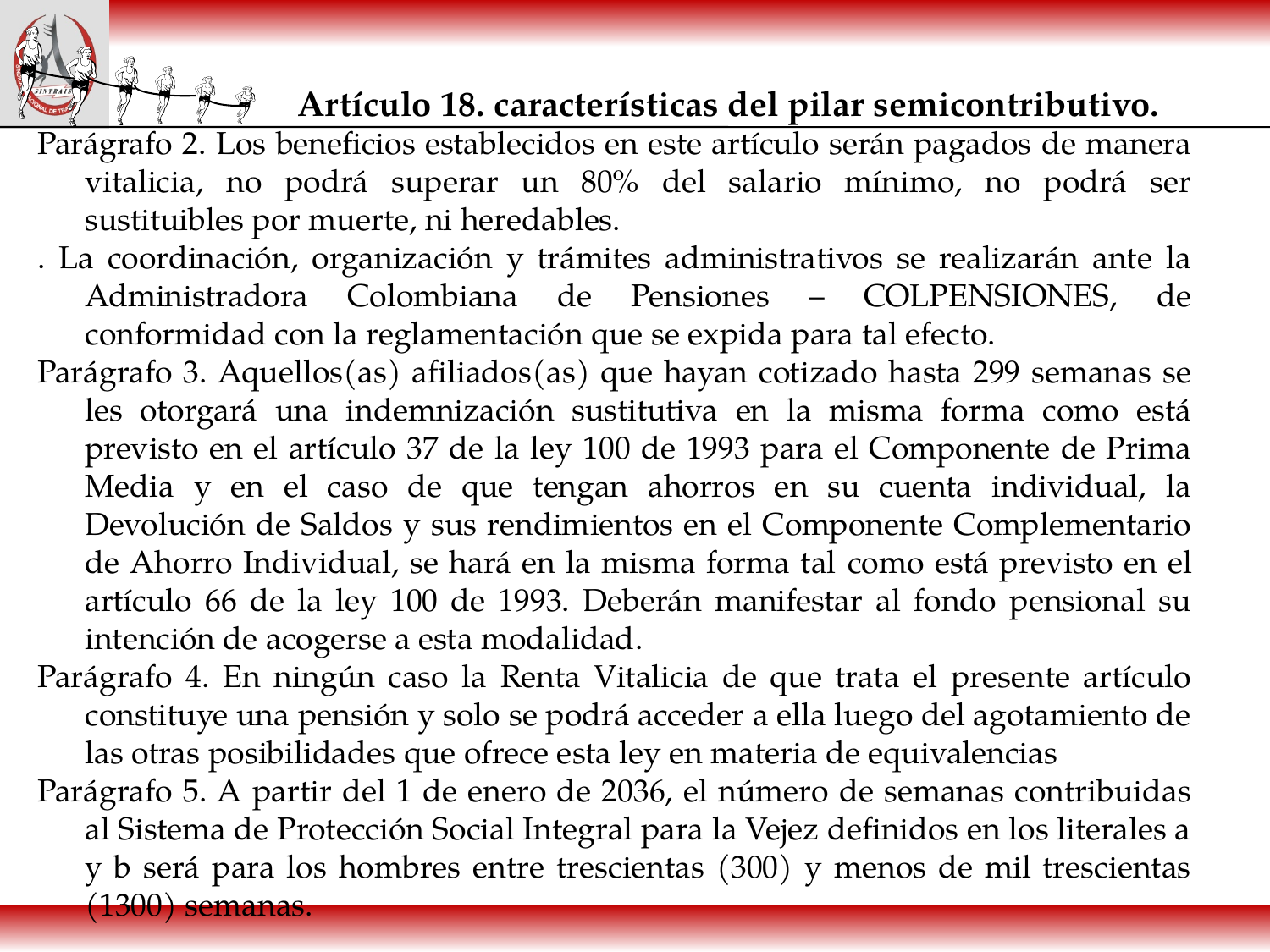

# Artículo 18. características del pilar semicontributivo.
Parágrafo 2. Los beneficios establecidos en este artículo serán pagados de manera vitalicia, no podrá superar un 80% del salario mínimo, no podrá ser sustituibles por muerte, ni heredables.
. La coordinación, organización y trámites administrativos se realizarán ante la Administradora Colombiana de Pensiones – COLPENSIONES, de conformidad con la reglamentación que se expida para tal efecto.
Parágrafo 3. Aquellos(as) afiliados(as) que hayan cotizado hasta 299 semanas se les otorgará una indemnización sustitutiva en la misma forma como está previsto en el artículo 37 de la ley 100 de 1993 para el Componente de Prima Media y en el caso de que tengan ahorros en su cuenta individual, la Devolución de Saldos y sus rendimientos en el Componente Complementario de Ahorro Individual, se hará en la misma forma tal como está previsto en el artículo 66 de la ley 100 de 1993. Deberán manifestar al fondo pensional su intención de acogerse a esta modalidad.
Parágrafo 4. En ningún caso la Renta Vitalicia de que trata el presente artículo constituye una pensión y solo se podrá acceder a ella luego del agotamiento de las otras posibilidades que ofrece esta ley en materia de equivalencias
Parágrafo 5. A partir del 1 de enero de 2036, el número de semanas contribuidas al Sistema de Protección Social Integral para la Vejez definidos en los literales a y b será para los hombres entre trescientas (300) y menos de mil trescientas (1300) semanas.